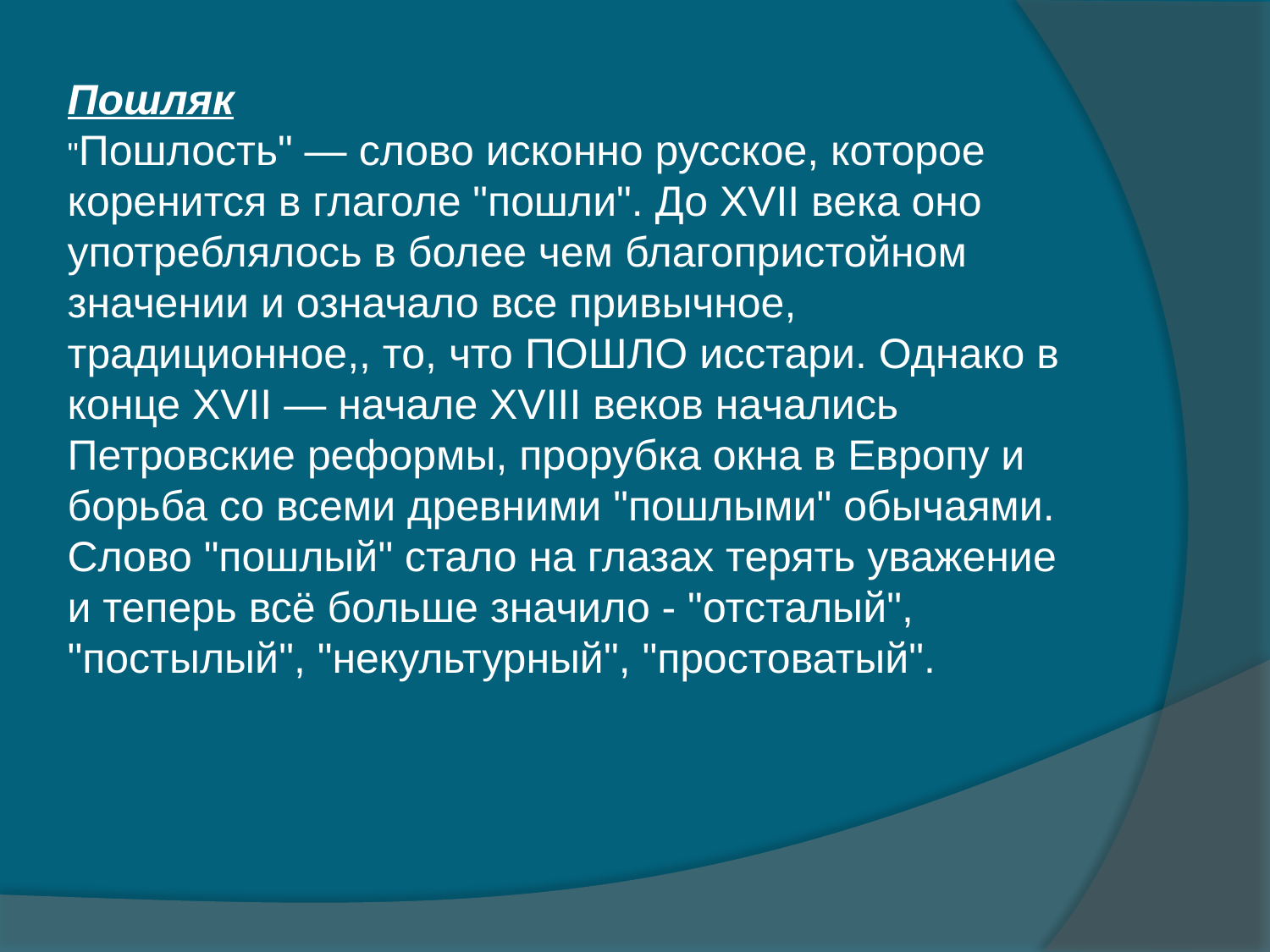

Пошляк
"Пошлость" — слово исконно русское, которое коренится в глаголе "пошли". До XVII века оно употреблялось в более чем благопристойном значении и означало все привычное, традиционное,, то, что ПОШЛО исстари. Однако в конце XVII — начале XVIII веков начались Петровские реформы, прорубка окна в Европу и борьба со всеми древними "пошлыми" обычаями. Слово "пошлый" стало на глазах терять уважение и теперь всё больше значило - "отсталый", "постылый", "некультурный", "простоватый".